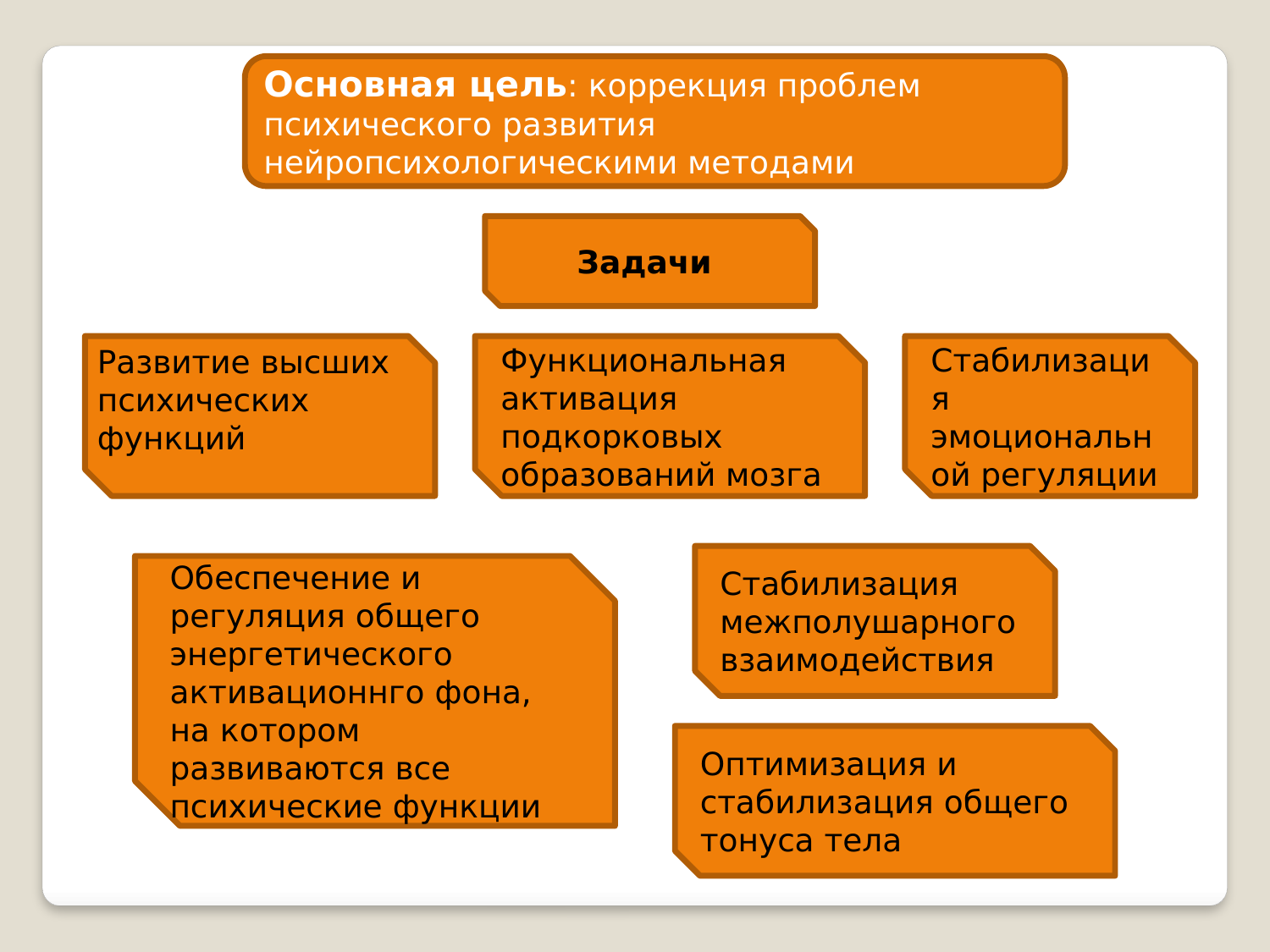

Основная цель: коррекция проблем психического развития нейропсихологическими методами
Задачи

Развитие высших психических функций

Функциональная активация подкорковых образований мозга
Стабилизация эмоциональной регуляции
Стабилизация межполушарного взаимодействия
Обеспечение и регуляция общего энергетического активационнго фона, на котором развиваются все психические функции
Оптимизация и стабилизация общего тонуса тела